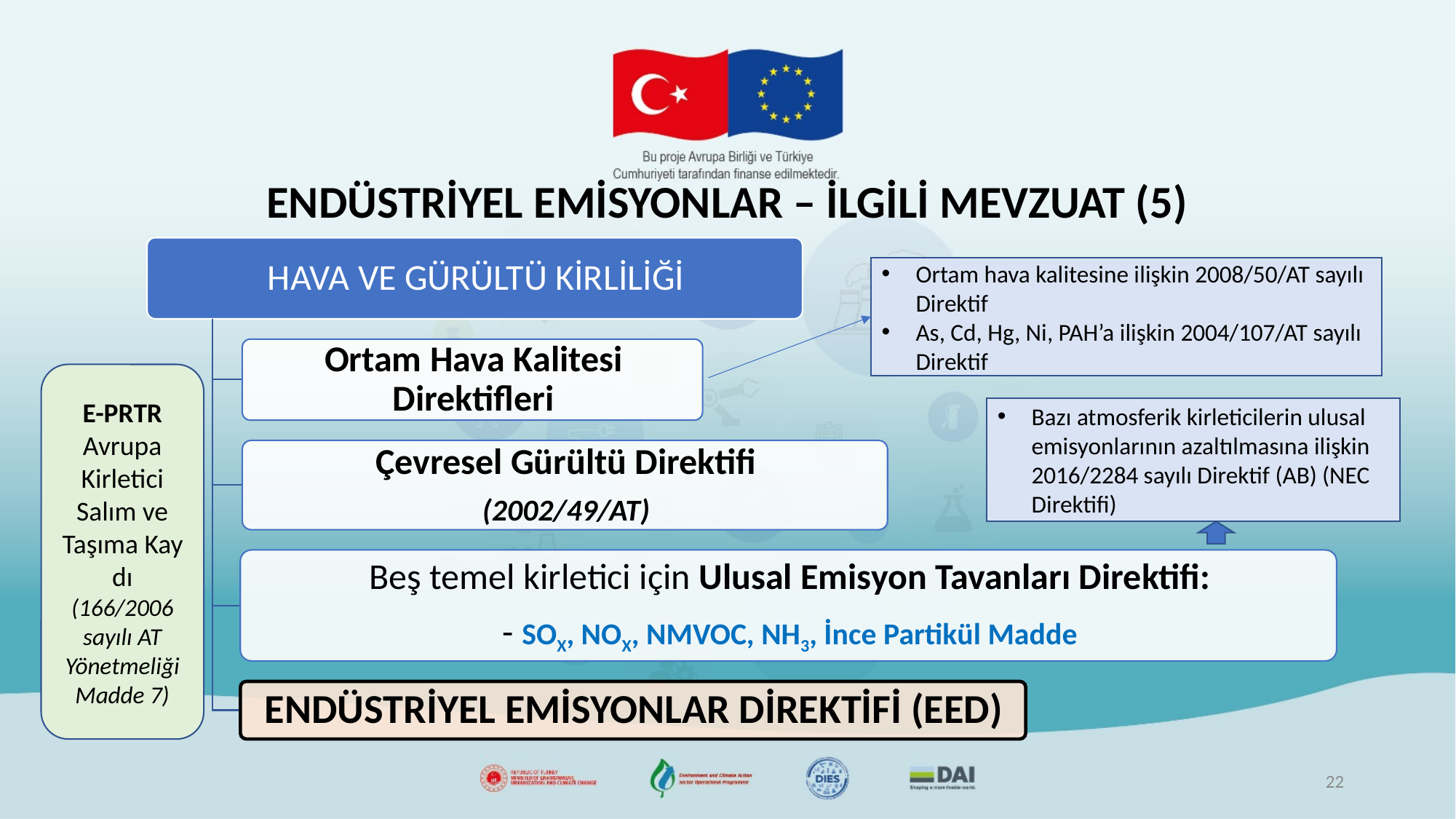

# ENDÜSTRİYEL EMİSYONLAR – İLGİLİ MEVZUAT (5)
HAVA VE GÜRÜLTÜ KİRLİLİĞİ
Ortam Hava Kalitesi Direktifleri
Çevresel Gürültü Direktifi
(2002/49/AT)
Beş temel kirletici için Ulusal Emisyon Tavanları Direktifi:
- SOX, NOX, NMVOC, NH3, İnce Partikül Madde
ENDÜSTRİYEL EMİSYONLAR DİREKTİFİ (EED)
Ortam hava kalitesine ilişkin 2008/50/AT sayılı Direktif
As, Cd, Hg, Ni, PAH’a ilişkin 2004/107/AT sayılı Direktif
E-PRTR
Avrupa Kirletici Salım ve Taşıma Kaydı
(166/2006 sayılı AT Yönetmeliği Madde 7)
Bazı atmosferik kirleticilerin ulusal emisyonlarının azaltılmasına ilişkin 2016/2284 sayılı Direktif (AB) (NEC Direktifi)

22